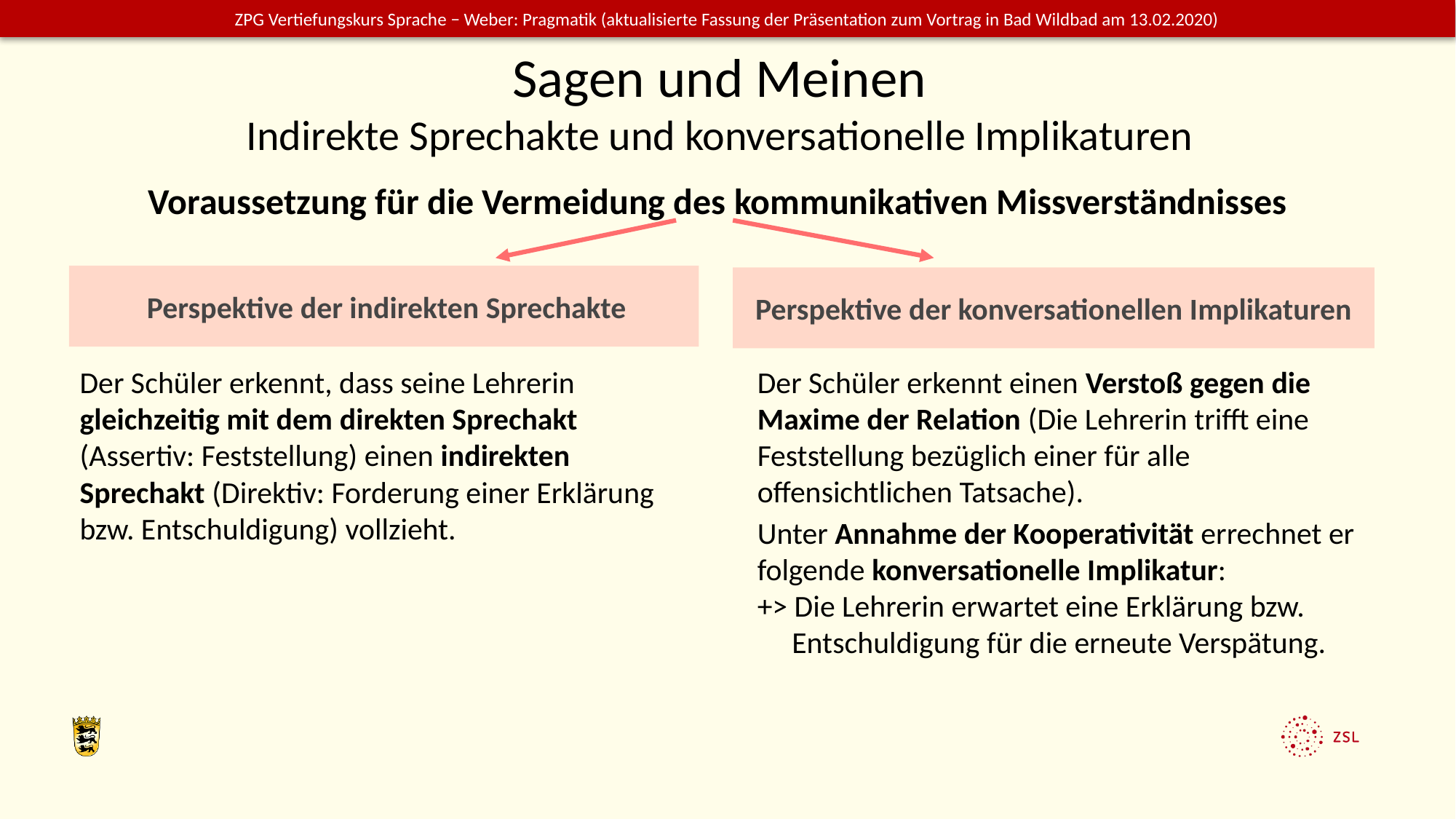

# Sagen und Meinen Indirekte Sprechakte und konversationelle Implikaturen
Voraussetzung für die Vermeidung des kommunikativen Missverständnisses
Perspektive der indirekten Sprechakte
Perspektive der konversationellen Implikaturen
Der Schüler erkennt, dass seine Lehrerin gleichzeitig mit dem direkten Sprechakt (Assertiv: Feststellung) einen indirekten Sprechakt (Direktiv: Forderung einer Erklärung bzw. Entschuldigung) vollzieht.
Der Schüler erkennt einen Verstoß gegen die Maxime der Relation (Die Lehrerin trifft eine Feststellung bezüglich einer für alle offensichtlichen Tatsache).
Unter Annahme der Kooperativität errechnet er folgende konversationelle Implikatur:
+> Die Lehrerin erwartet eine Erklärung bzw.
     Entschuldigung für die erneute Verspätung.